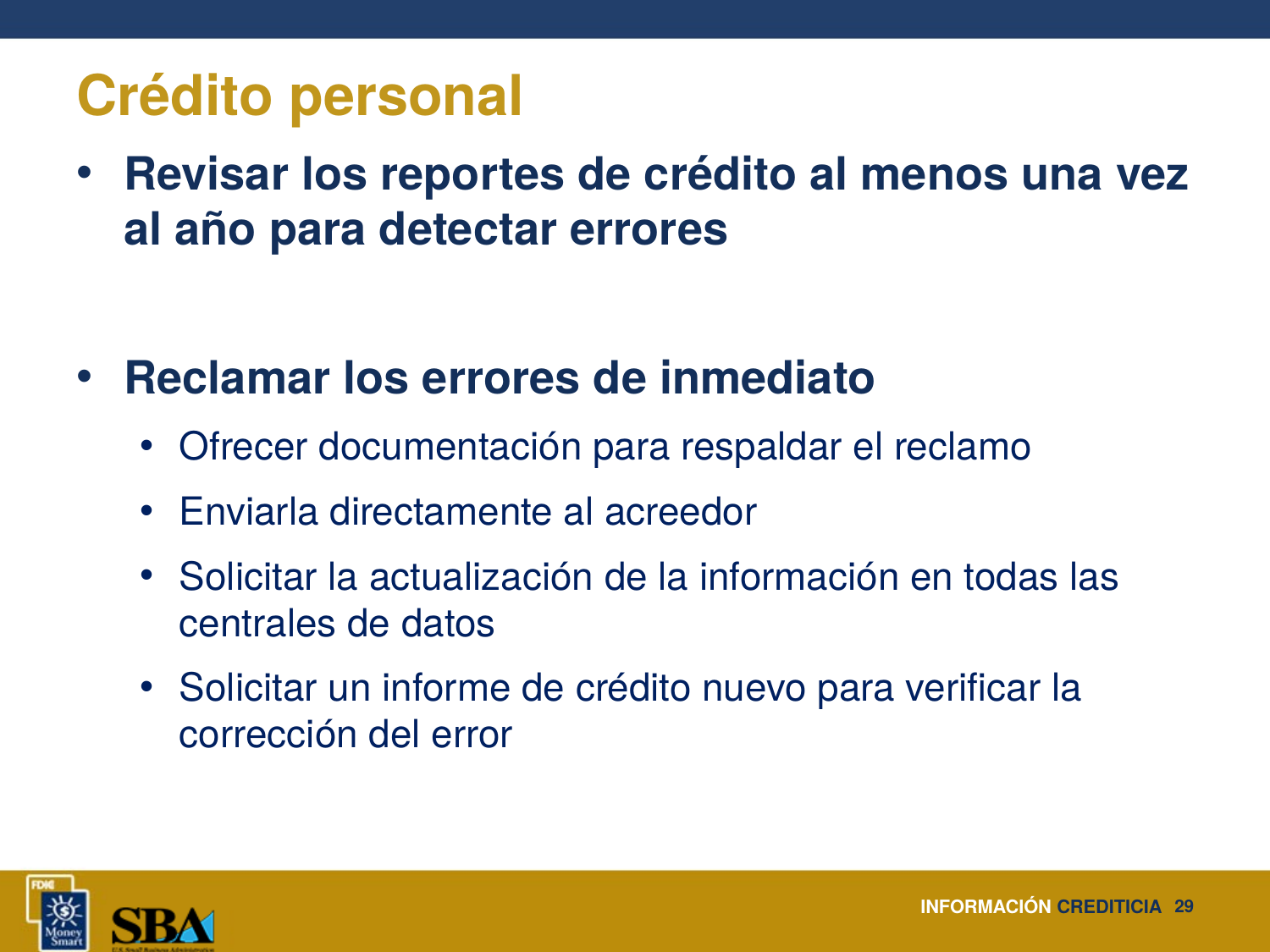

# Crédito personal
Revisar los reportes de crédito al menos una vez al año para detectar errores

Reclamar los errores de inmediato
Ofrecer documentación para respaldar el reclamo
Enviarla directamente al acreedor
Solicitar la actualización de la información en todas las centrales de datos
Solicitar un informe de crédito nuevo para verificar la corrección del error